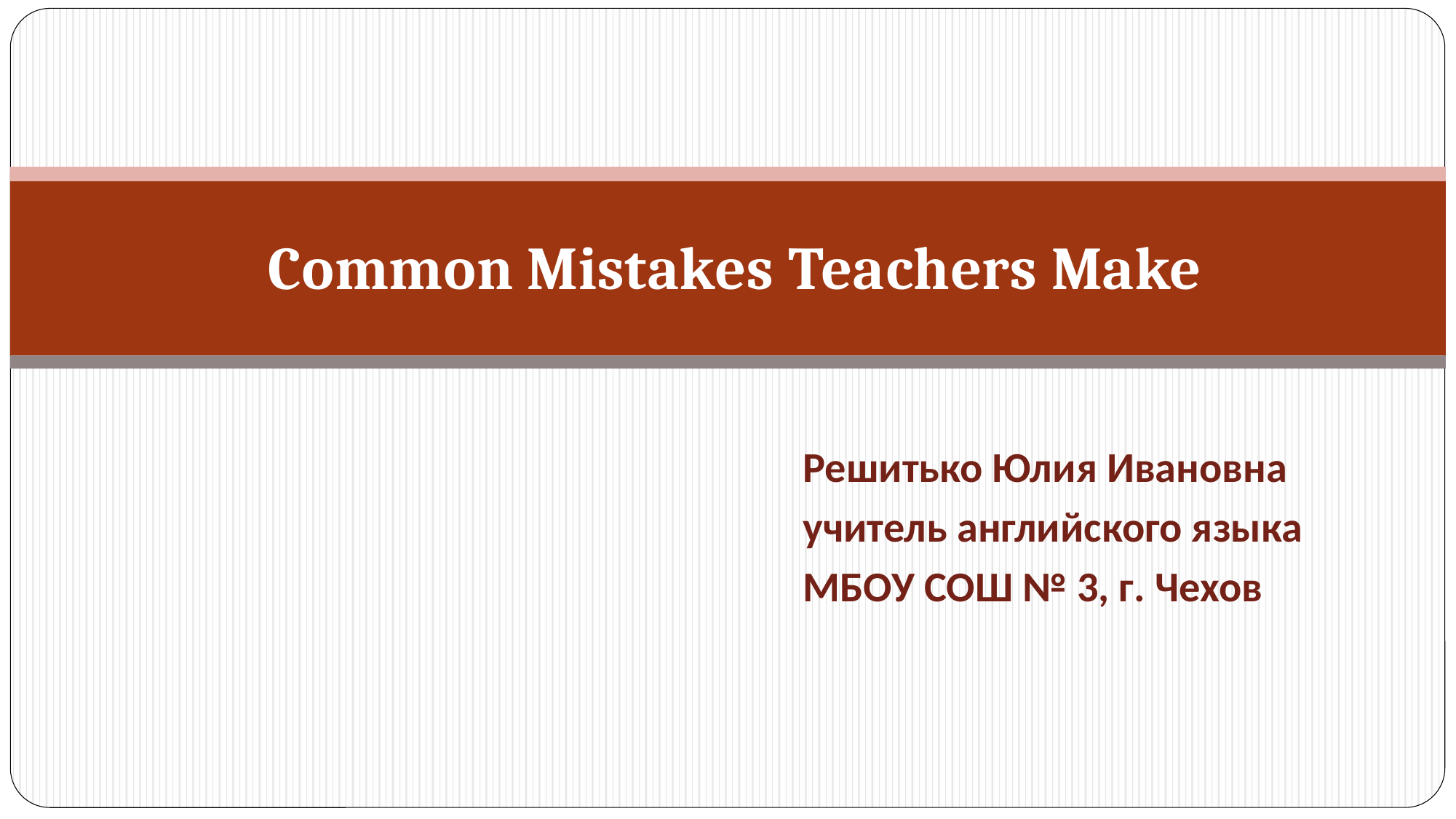

# Common Mistakes Teachers Make
Решитько Юлия Ивановна
учитель английского языка
МБОУ СОШ № 3, г. Чехов